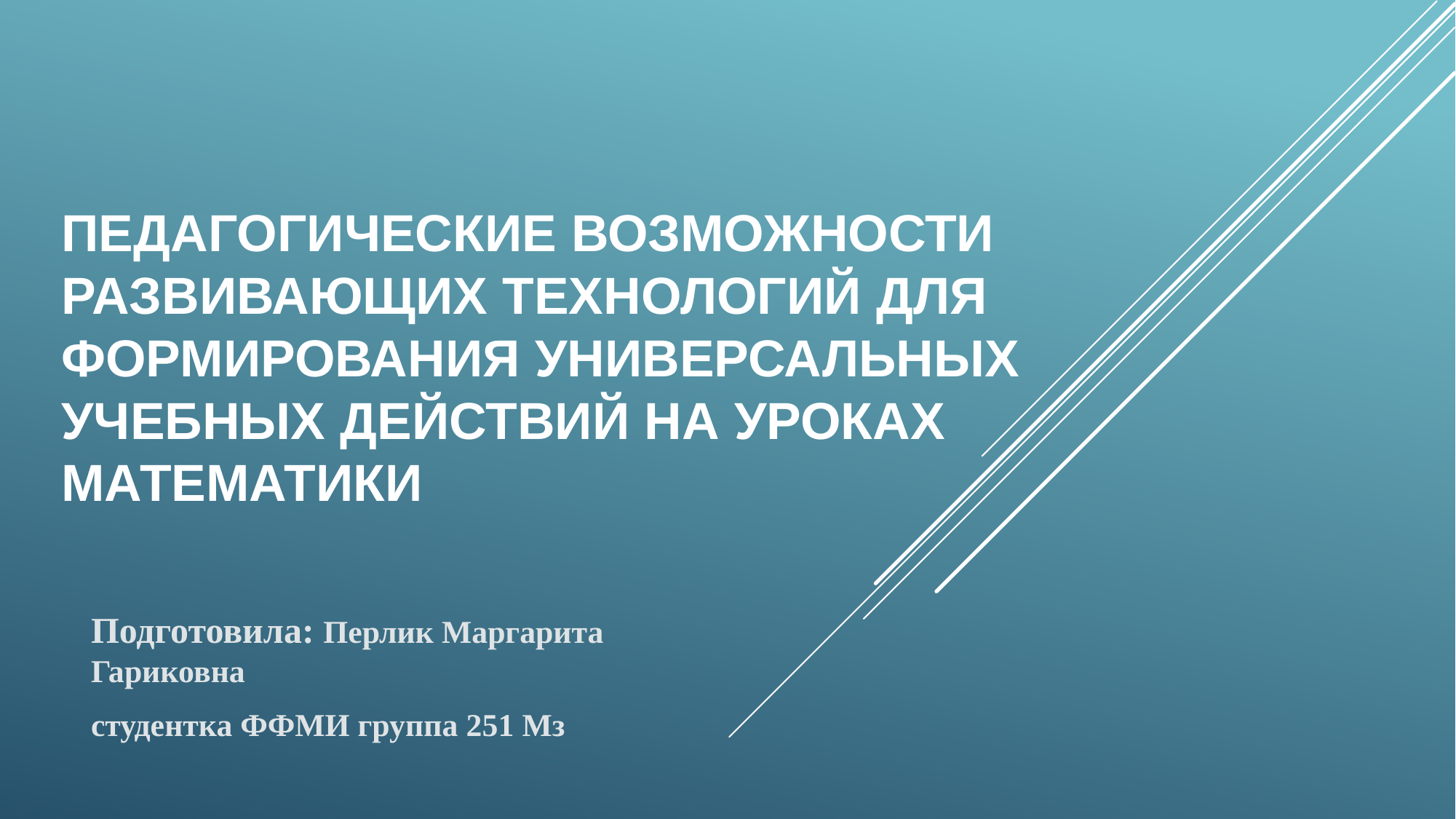

# Педагогические возможности развивающих технологий для формирования универсальных учебных действий на уроках математики
Подготовила: Перлик Маргарита Гариковна
студентка ФФМИ группа 251 Мз